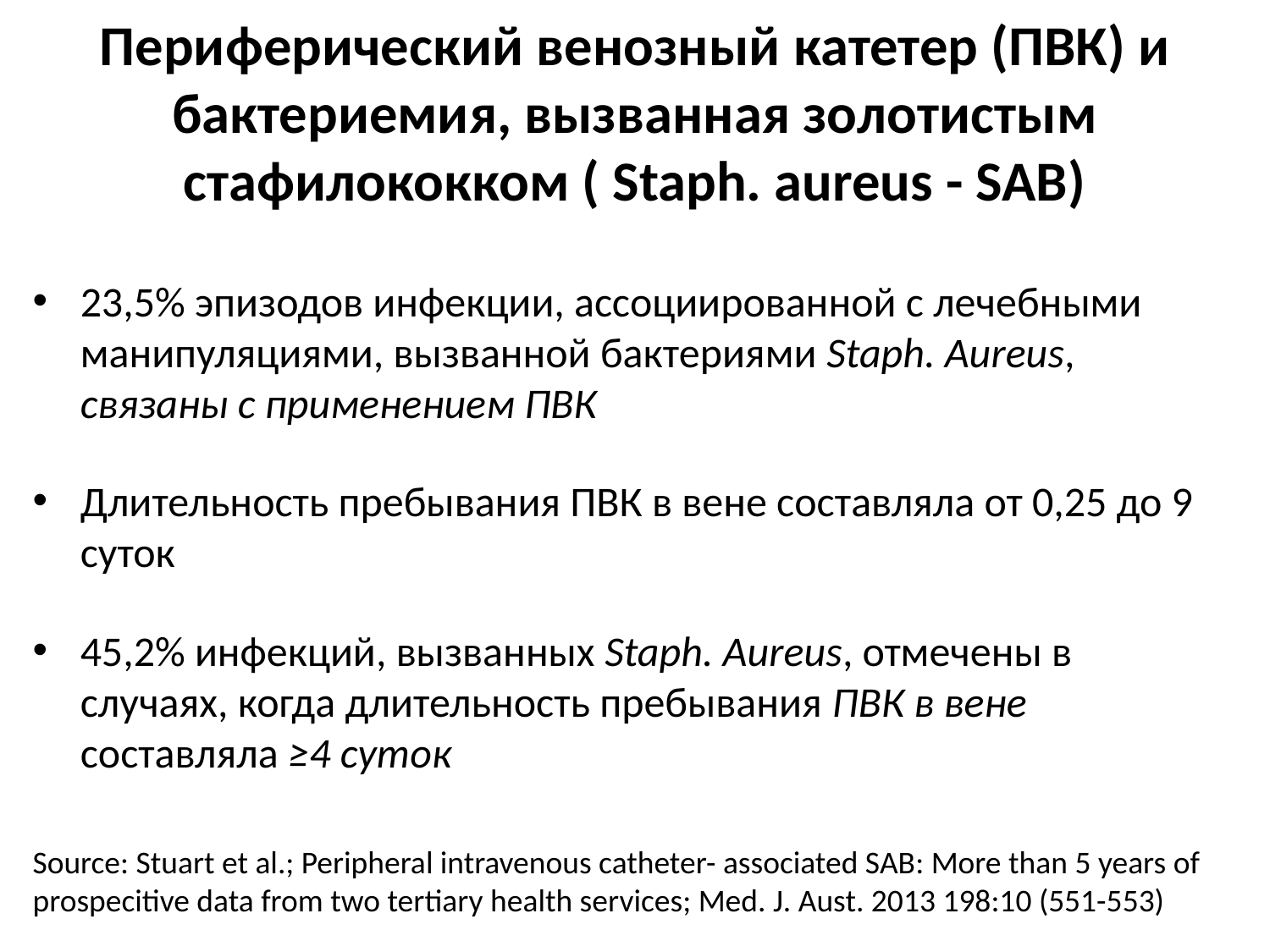

# Периферический венозный катетер (ПВК) и бактериемия, вызванная золотистым стафилококком ( Staph. aureus - SAB)
23,5% эпизодов инфекции, ассоциированной с лечебными манипуляциями, вызванной бактериями Staph. Aureus, связаны с применением ПВК

Длительность пребывания ПВК в вене составляла от 0,25 до 9 суток

45,2% инфекций, вызванных Staph. Aureus, отмечены в случаях, когда длительность пребывания ПВК в вене составляла ≥4 суток

Source: Stuart et al.; Peripheral intravenous catheter- associated SAB: More than 5 years of prospecitive data from two tertiary health services; Med. J. Aust. 2013 198:10 (551-553)